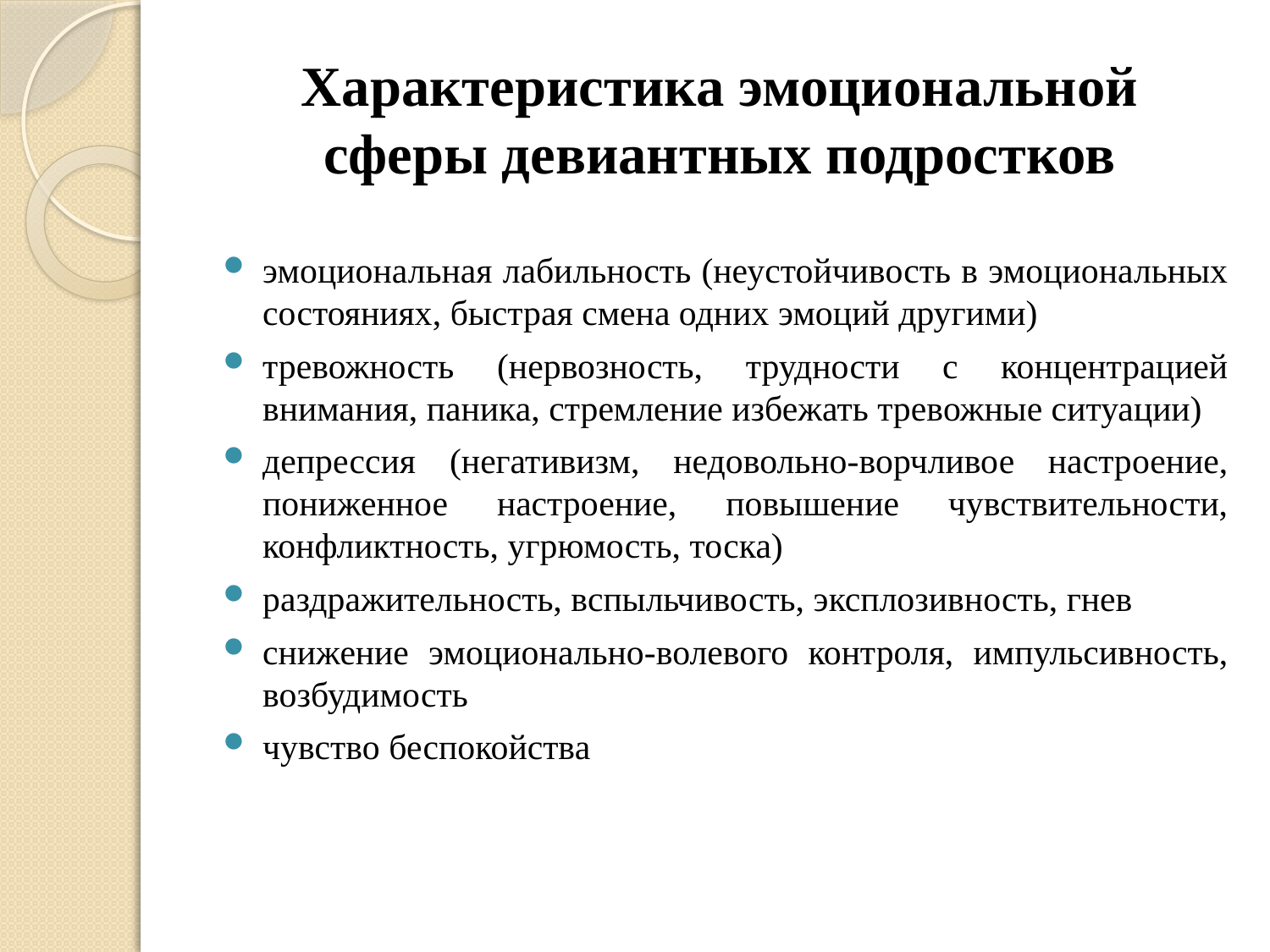

# Характеристика эмоциональной сферы девиантных подростков

эмоциональная лабильность (неустойчивость в эмоциональных состояниях, быстрая смена одних эмоций другими)
тревожность (нервозность, трудности с концентрацией внимания, паника, стремление избежать тревожные ситуации)
депрессия (негативизм, недовольно-ворчливое настроение, пониженное настроение, повышение чувствительности, конфликтность, угрюмость, тоска)
раздражительность, вспыльчивость, эксплозивность, гнев
снижение эмоционально-волевого контроля, импульсивность, возбудимость
чувство беспокойства